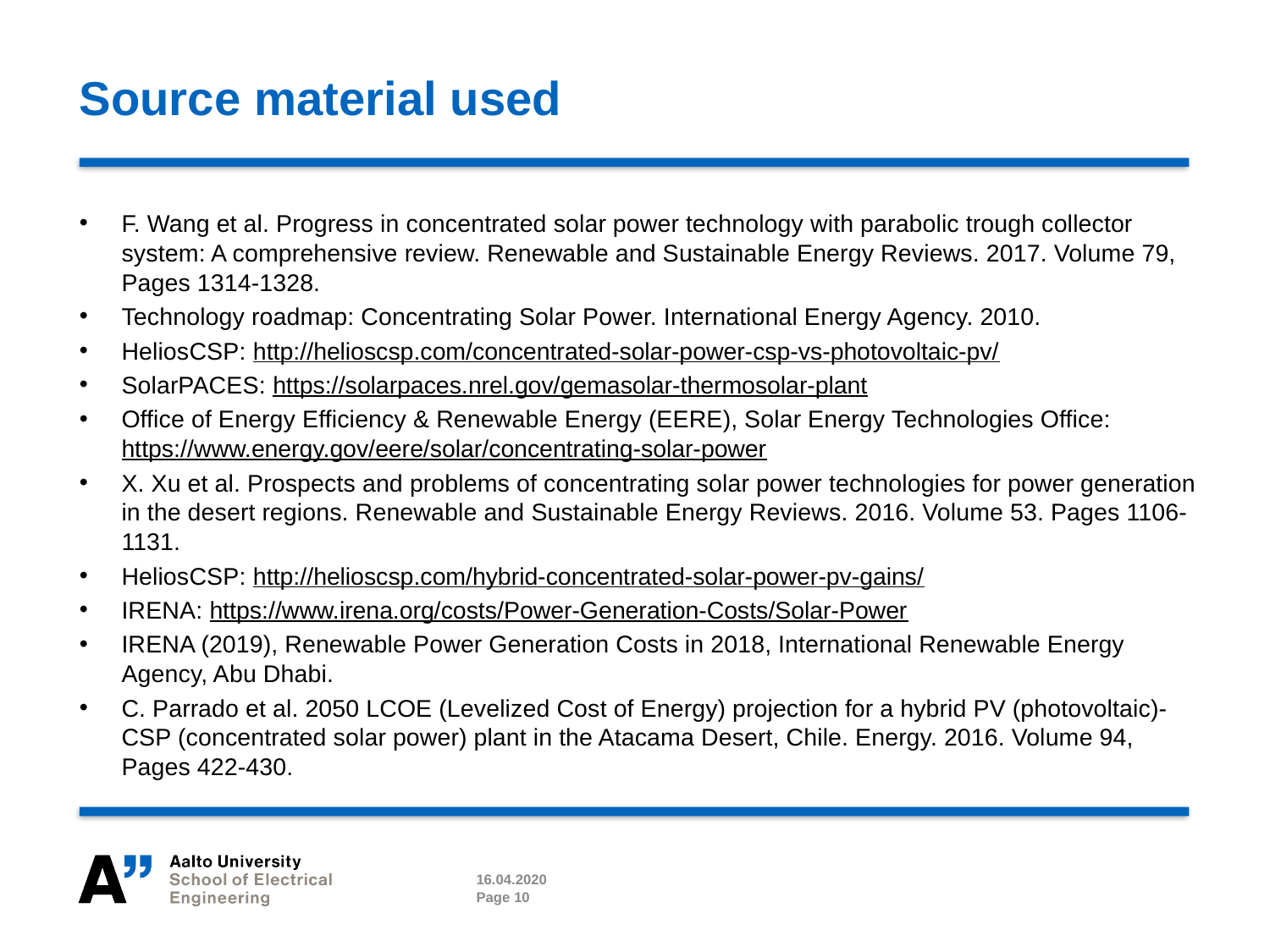

# Source material used
F. Wang et al. Progress in concentrated solar power technology with parabolic trough collector system: A comprehensive review. Renewable and Sustainable Energy Reviews. 2017. Volume 79, Pages 1314-1328.
Technology roadmap: Concentrating Solar Power. International Energy Agency. 2010.
HeliosCSP: http://helioscsp.com/concentrated-solar-power-csp-vs-photovoltaic-pv/
SolarPACES: https://solarpaces.nrel.gov/gemasolar-thermosolar-plant
Office of Energy Efficiency & Renewable Energy (EERE), Solar Energy Technologies Office: https://www.energy.gov/eere/solar/concentrating-solar-power
X. Xu et al. Prospects and problems of concentrating solar power technologies for power generation in the desert regions. Renewable and Sustainable Energy Reviews. 2016. Volume 53. Pages 1106-1131.
HeliosCSP: http://helioscsp.com/hybrid-concentrated-solar-power-pv-gains/
IRENA: https://www.irena.org/costs/Power-Generation-Costs/Solar-Power
IRENA (2019), Renewable Power Generation Costs in 2018, International Renewable Energy Agency, Abu Dhabi.
C. Parrado et al. 2050 LCOE (Levelized Cost of Energy) projection for a hybrid PV (photovoltaic)-CSP (concentrated solar power) plant in the Atacama Desert, Chile. Energy. 2016. Volume 94, Pages 422-430.

16.04.2020
Page 10